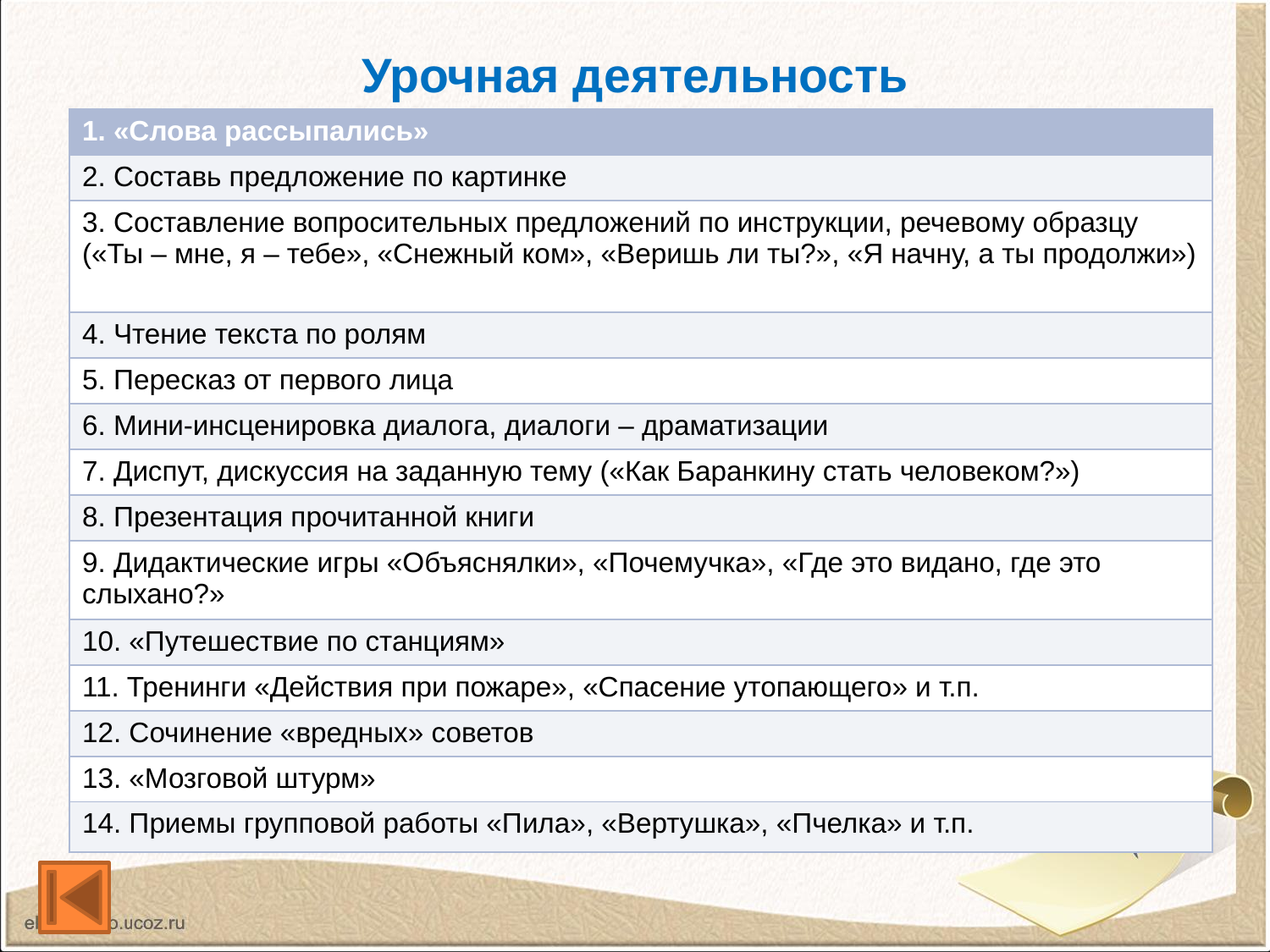

# Урочная деятельность
| 1. «Слова рассыпались» |
| --- |
| 2. Составь предложение по картинке |
| 3. Составление вопросительных предложений по инструкции, речевому образцу («Ты – мне, я – тебе», «Снежный ком», «Веришь ли ты?», «Я начну, а ты продолжи») |
| 4. Чтение текста по ролям |
| 5. Пересказ от первого лица |
| 6. Мини-инсценировка диалога, диалоги – драматизации |
| 7. Диспут, дискуссия на заданную тему («Как Баранкину стать человеком?») |
| 8. Презентация прочитанной книги |
| 9. Дидактические игры «Объяснялки», «Почемучка», «Где это видано, где это слыхано?» |
| 10. «Путешествие по станциям» |
| 11. Тренинги «Действия при пожаре», «Спасение утопающего» и т.п. |
| 12. Сочинение «вредных» советов |
| 13. «Мозговой штурм» |
| 14. Приемы групповой работы «Пила», «Вертушка», «Пчелка» и т.п. |